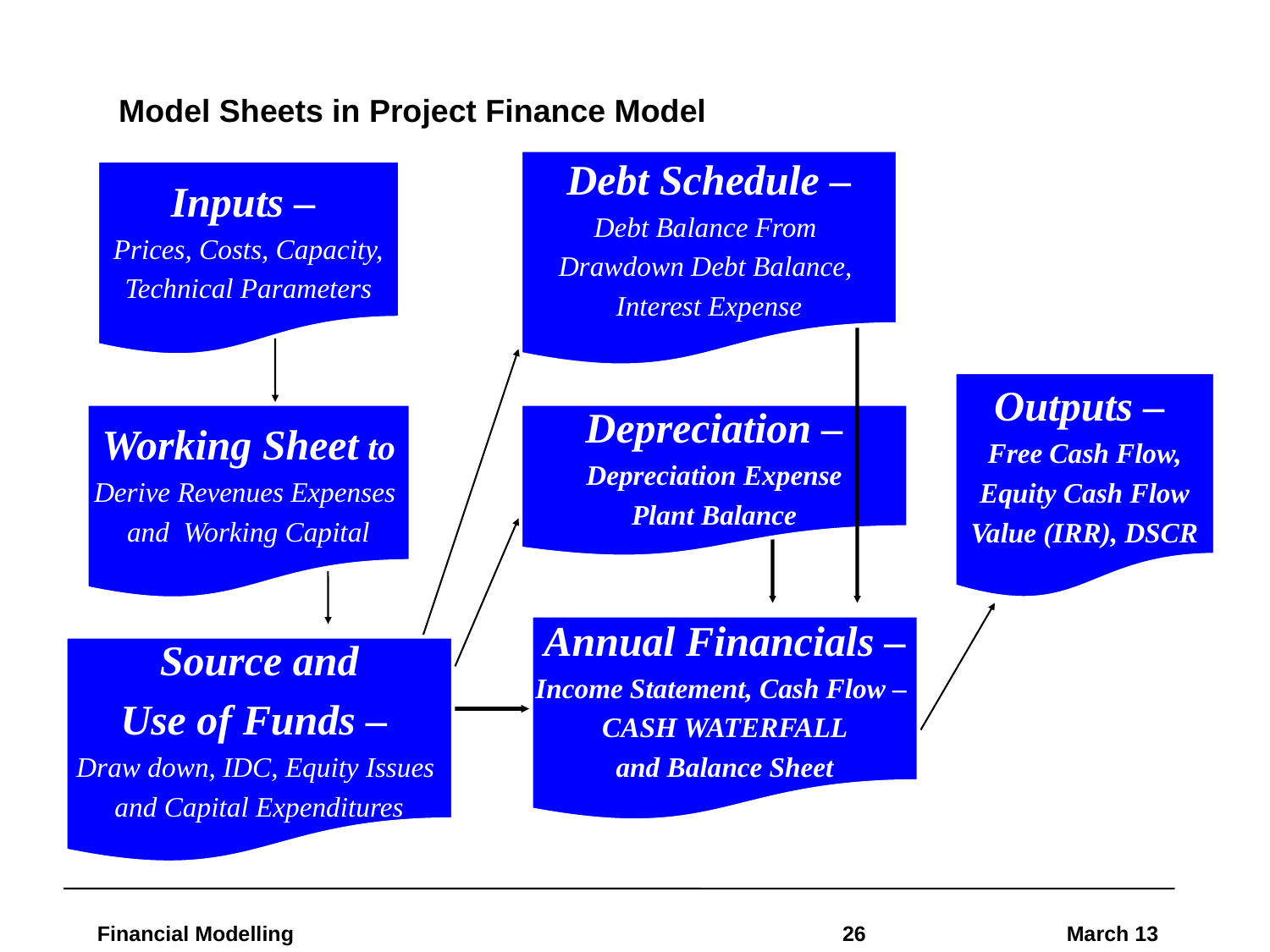

# Model Sheets in Project Finance Model
Debt Schedule –
Debt Balance From
Drawdown Debt Balance,
Interest Expense
Inputs –
Prices, Costs, Capacity,
Technical Parameters

Outputs –
Free Cash Flow,
Equity Cash Flow
Value (IRR), DSCR
Working Sheet to
Derive Revenues Expenses
and  Working Capital
Depreciation –
Depreciation Expense
Plant Balance

Annual Financials –
Income Statement, Cash Flow –
CASH WATERFALL
and Balance Sheet
Source and
Use of Funds –
Draw down, IDC, Equity Issues
and Capital Expenditures